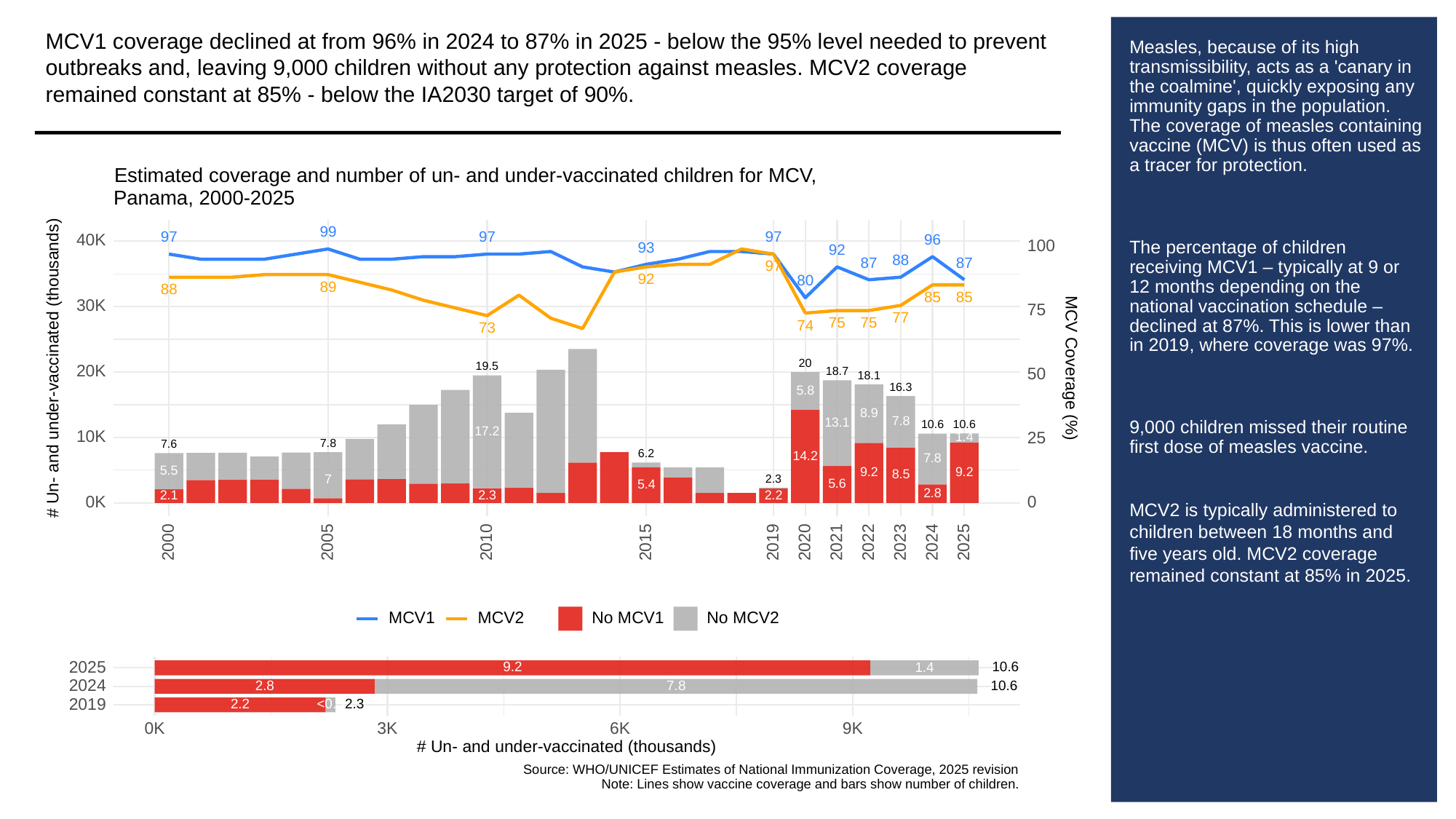

MCV1 coverage declined at from 96% in 2024 to 87% in 2025 - below the 95% level needed to prevent outbreaks and, leaving 9,000 children without any protection against measles. MCV2 coverage remained constant at 85% - below the IA2030 target of 90%.
# Measles, because of its high transmissibility, acts as a 'canary in the coalmine', quickly exposing any immunity gaps in the population. The coverage of measles containing vaccine (MCV) is thus often used as a tracer for protection.

The percentage of children receiving MCV1 – typically at 9 or 12 months depending on the national vaccination schedule – declined at 87%. This is lower than in 2019, where coverage was 97%.

9,000 children missed their routine first dose of measles vaccine.

MCV2 is typically administered to children between 18 months and five years old. MCV2 coverage remained constant at 85% in 2025.

Estimated coverage and number of un- and under-vaccinated children for MCV,
Panama, 2000-2025

99
97
97
97
40K
96
100

93
92

88
87
87
97

92
80
89
88
85
85
30K
75

77
75
75
74
73

20
# Un- and under-vaccinated (thousands)
MCV Coverage (%)
19.5
20K
18.7
50

18.1

16.3

5.8

8.9

7.8
13.1
10.6
10.6

17.2
10K
25
1.4

7.8
7.6

6.2
14.2

7.8

5.5

9.2
9.2

8.5
2.3
7

5.6

5.4

2.8

2.3
2.2
2.1

0K
0

2023
2000
2005
2010
2015
2019
2020
2021
2022
2024
2025

MCV1
MCV2
No MCV1
No MCV2

2025
9.2
10.6
1.4

2024
2.8
7.8
10.6

2019
2.3
<0.5
2.2

3K
0K
6K
9K
# Un- and under-vaccinated (thousands)
Source: WHO/UNICEF Estimates of National Immunization Coverage, 2025 revision
Note: Lines show vaccine coverage and bars show number of children.